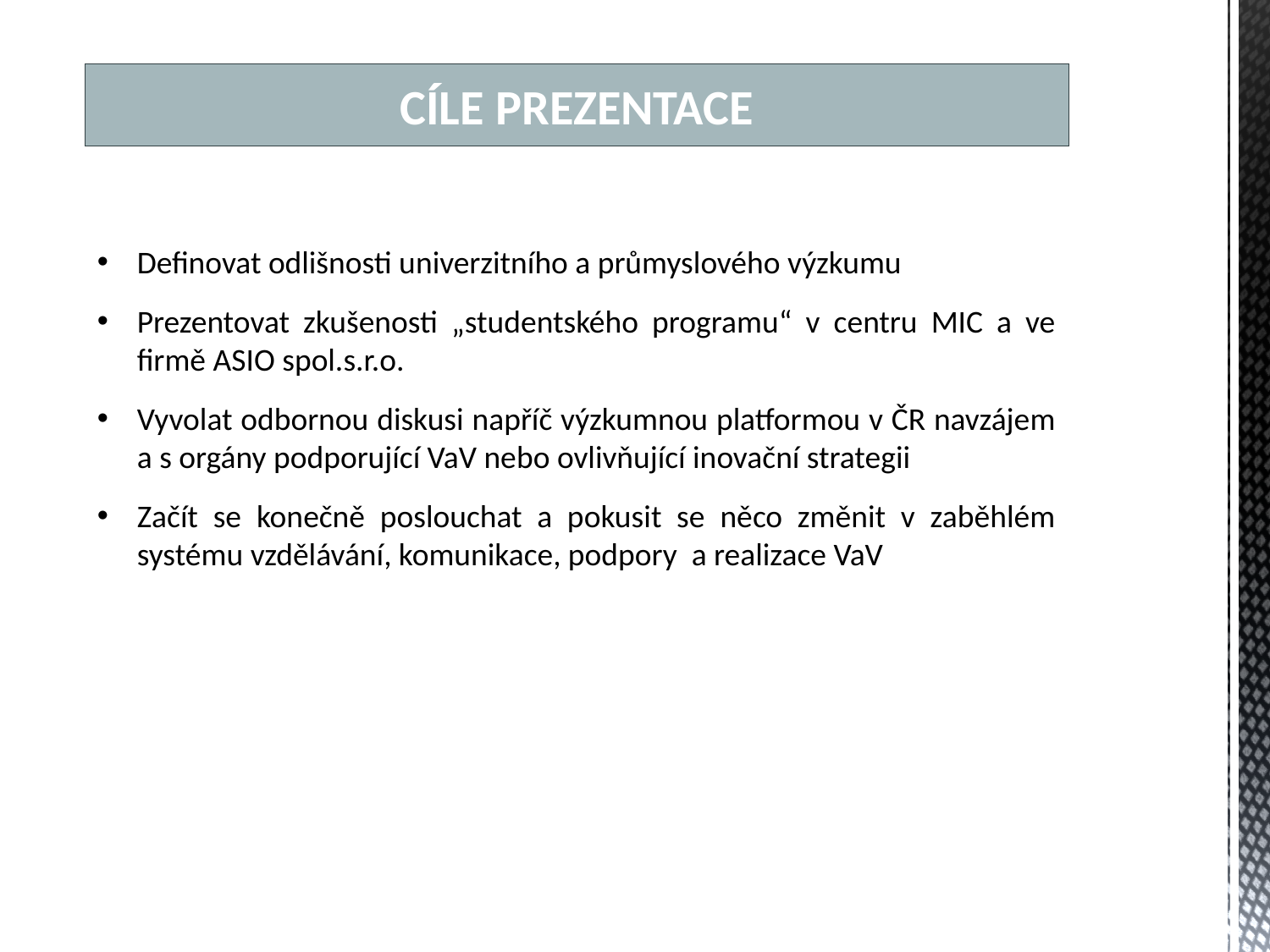

# CÍLE PREZENTACE
Definovat odlišnosti univerzitního a průmyslového výzkumu
Prezentovat zkušenosti „studentského programu“ v centru MIC a ve firmě ASIO spol.s.r.o.
Vyvolat odbornou diskusi napříč výzkumnou platformou v ČR navzájem a s orgány podporující VaV nebo ovlivňující inovační strategii
Začít se konečně poslouchat a pokusit se něco změnit v zaběhlém systému vzdělávání, komunikace, podpory  a realizace VaV